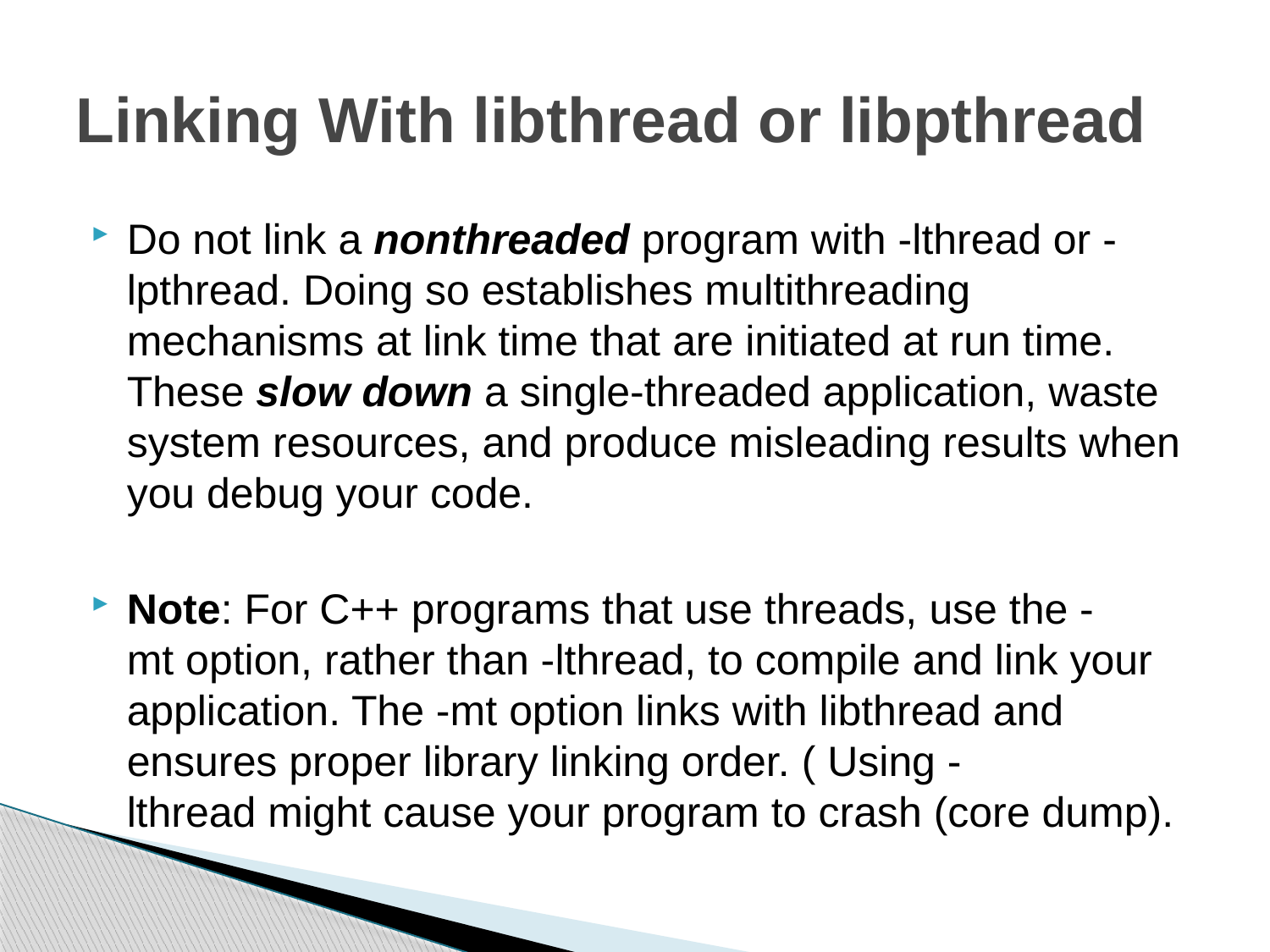

# Linking With libthread or libpthread
Do not link a nonthreaded program with -lthread or -lpthread. Doing so establishes multithreading mechanisms at link time that are initiated at run time. These slow down a single-threaded application, waste system resources, and produce misleading results when you debug your code.

Note: For C++ programs that use threads, use the -mt option, rather than -lthread, to compile and link your application. The -mt option links with libthread and ensures proper library linking order. ( Using -lthread might cause your program to crash (core dump).